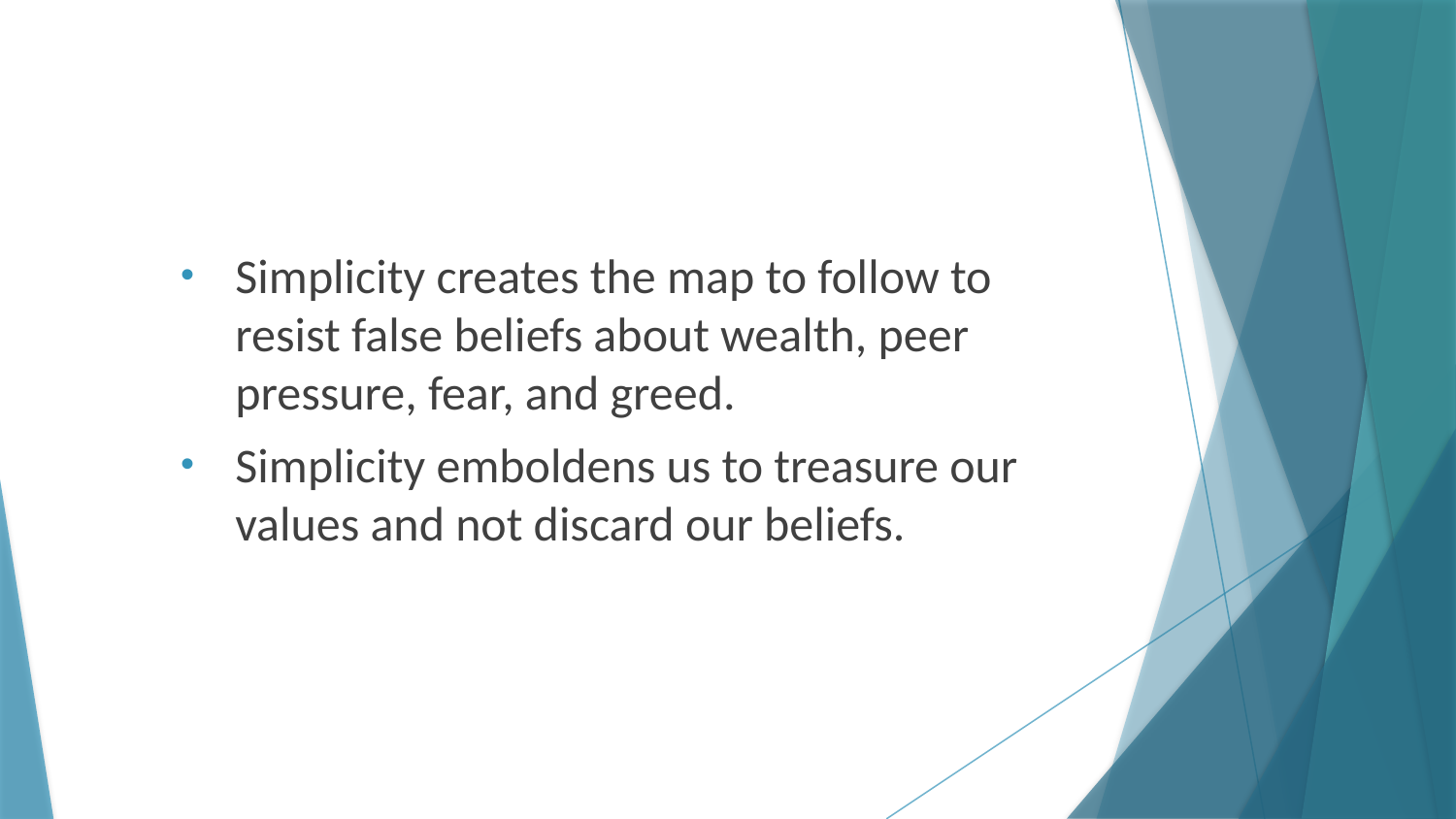

Simplicity creates the map to follow to resist false beliefs about wealth, peer pressure, fear, and greed.
Simplicity emboldens us to treasure our values and not discard our beliefs.